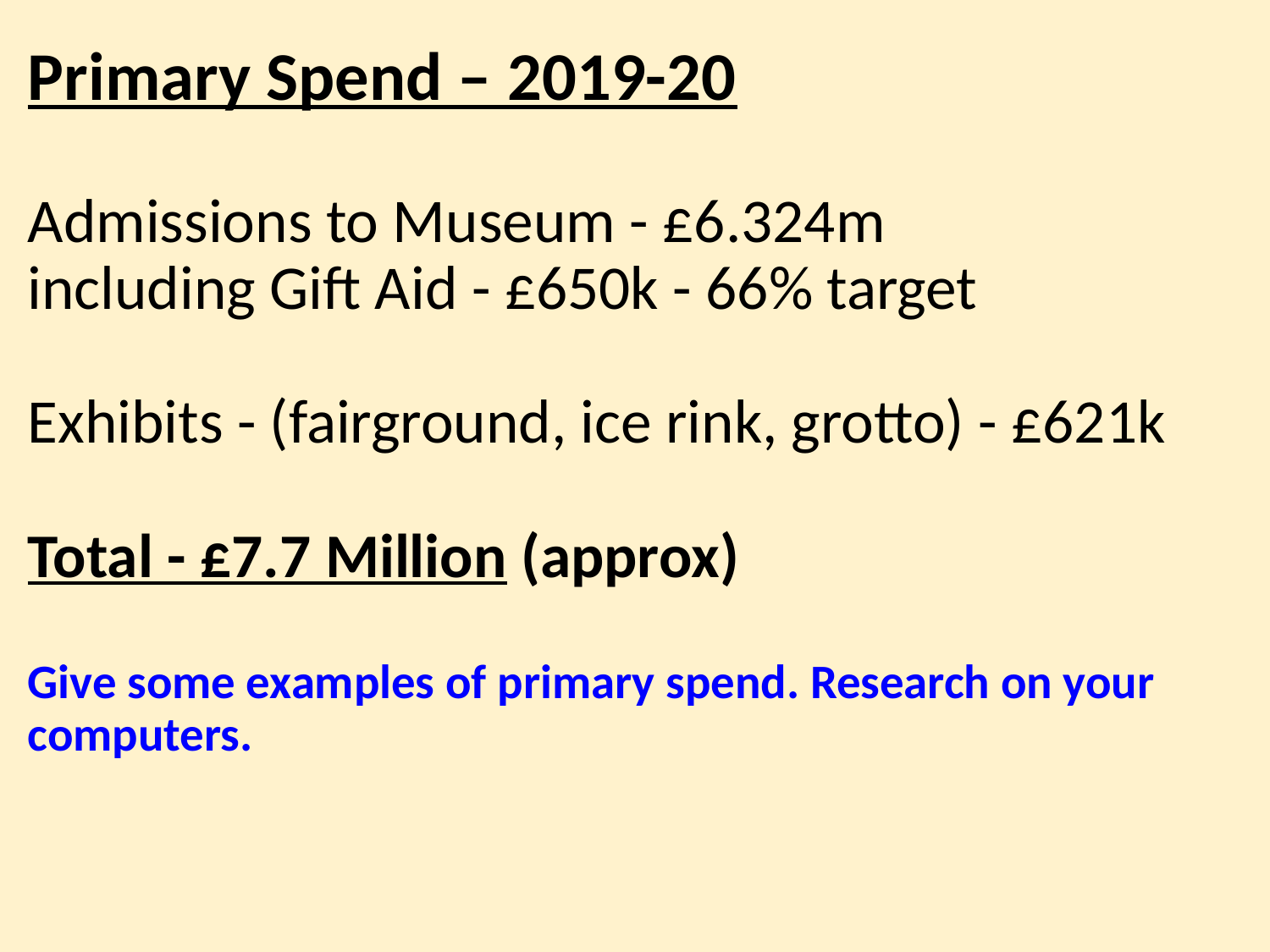

# Primary Spend – 2019-20 Admissions to Museum - £6.324m including Gift Aid - £650k - 66% target Exhibits - (fairground, ice rink, grotto) - £621k Total - £7.7 Million (approx) Give some examples of primary spend. Research on your computers.